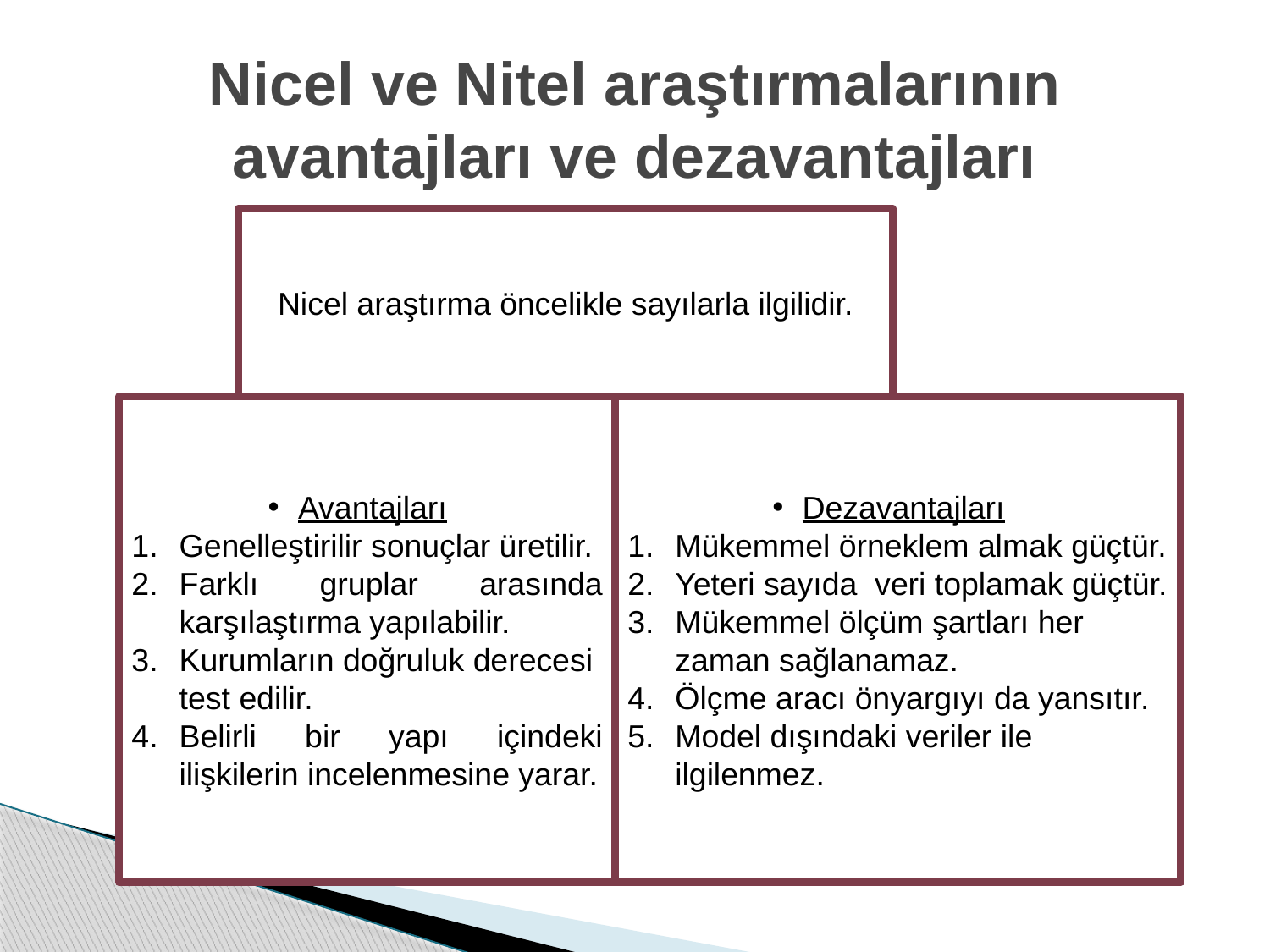

# Nicel ve Nitel araştırmalarının avantajları ve dezavantajları
Nicel araştırma öncelikle sayılarla ilgilidir.
Avantajları
Genelleştirilir sonuçlar üretilir.
Farklı gruplar arasında karşılaştırma yapılabilir.
Kurumların doğruluk derecesi test edilir.
Belirli bir yapı içindeki ilişkilerin incelenmesine yarar.
Dezavantajları
Mükemmel örneklem almak güçtür.
Yeteri sayıda  veri toplamak güçtür.
Mükemmel ölçüm şartları her zaman sağlanamaz.
Ölçme aracı önyargıyı da yansıtır.
Model dışındaki veriler ile ilgilenmez.